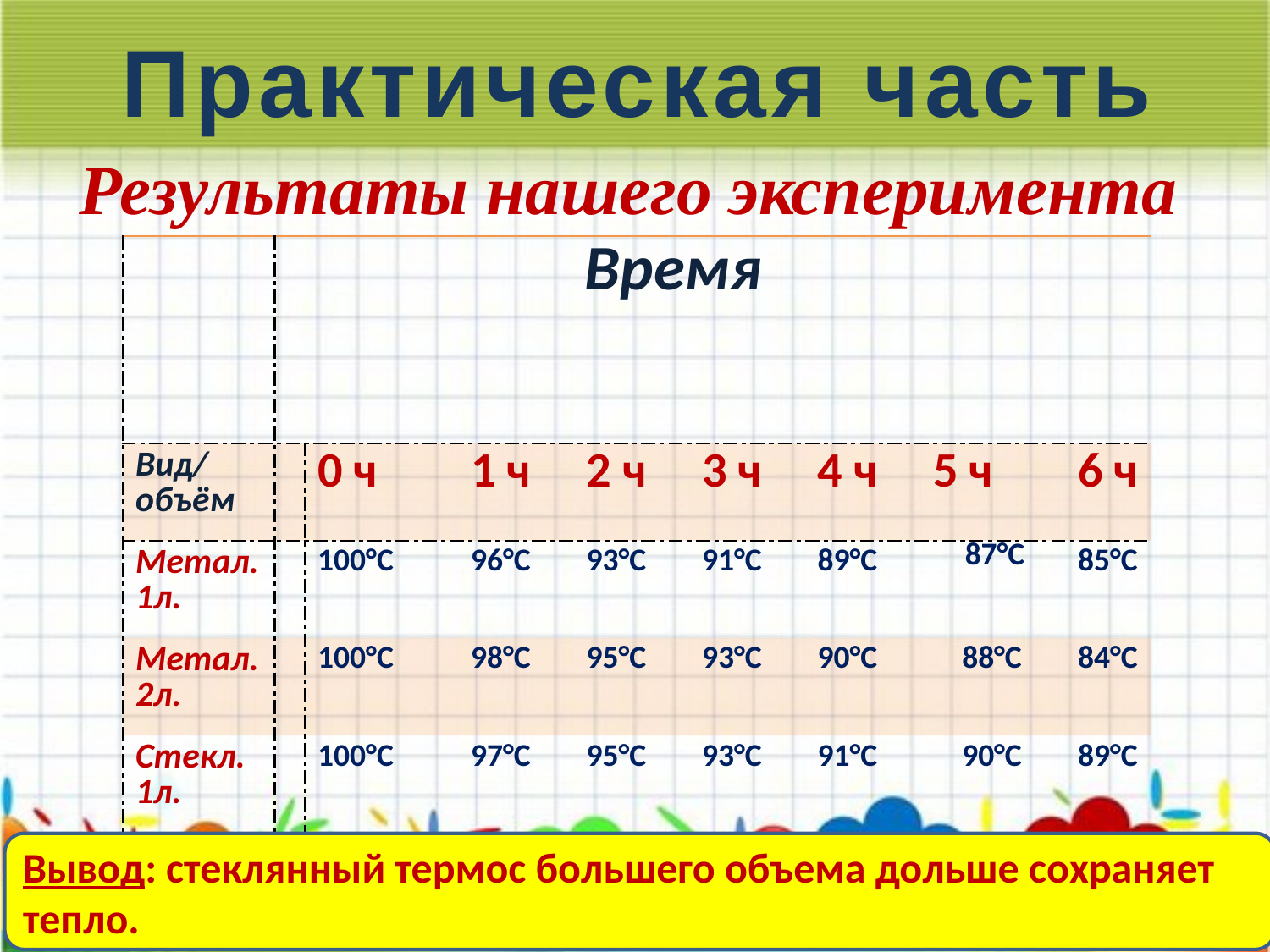

Практическая часть
Результаты нашего эксперимента
|  | Время |  |  |  |  |  |  |  |
| --- | --- | --- | --- | --- | --- | --- | --- | --- |
| Вид/ объём |  | 0 ч | 1 ч | 2 ч | 3 ч | 4 ч | 5 ч | 6 ч |
| Метал. 1л. |  | 100°С | 96°С | 93°С | 91°С | 89°С | 87°С | 85°С |
| Метал. 2л. |  | 100°С | 98°С | 95°С | 93°С | 90°С | 88°С | 84°С |
| Стекл. 1л. |  | 100°С | 97°С | 95°С | 93°С | 91°С | 90°С | 89°С |
| Стекл. 2л. | 100°С |  | 98°С | 96°С | 94°С | 92°С | 91°С | 90°С |
Вывод: стеклянный термос большего объема дольше сохраняет тепло.